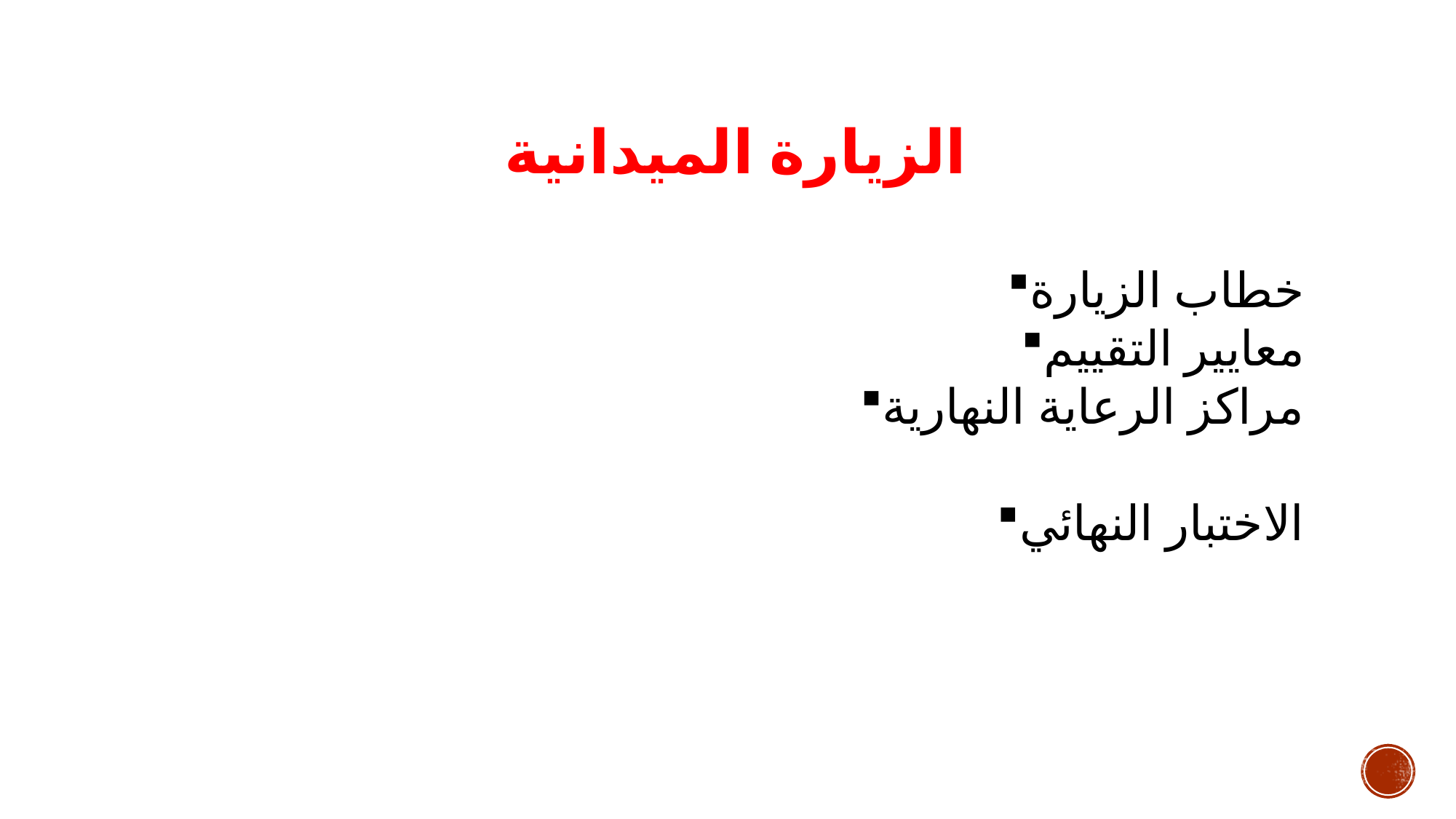

# الزيارة الميدانية
خطاب الزيارة
معايير التقييم
مراكز الرعاية النهارية

الاختبار النهائي